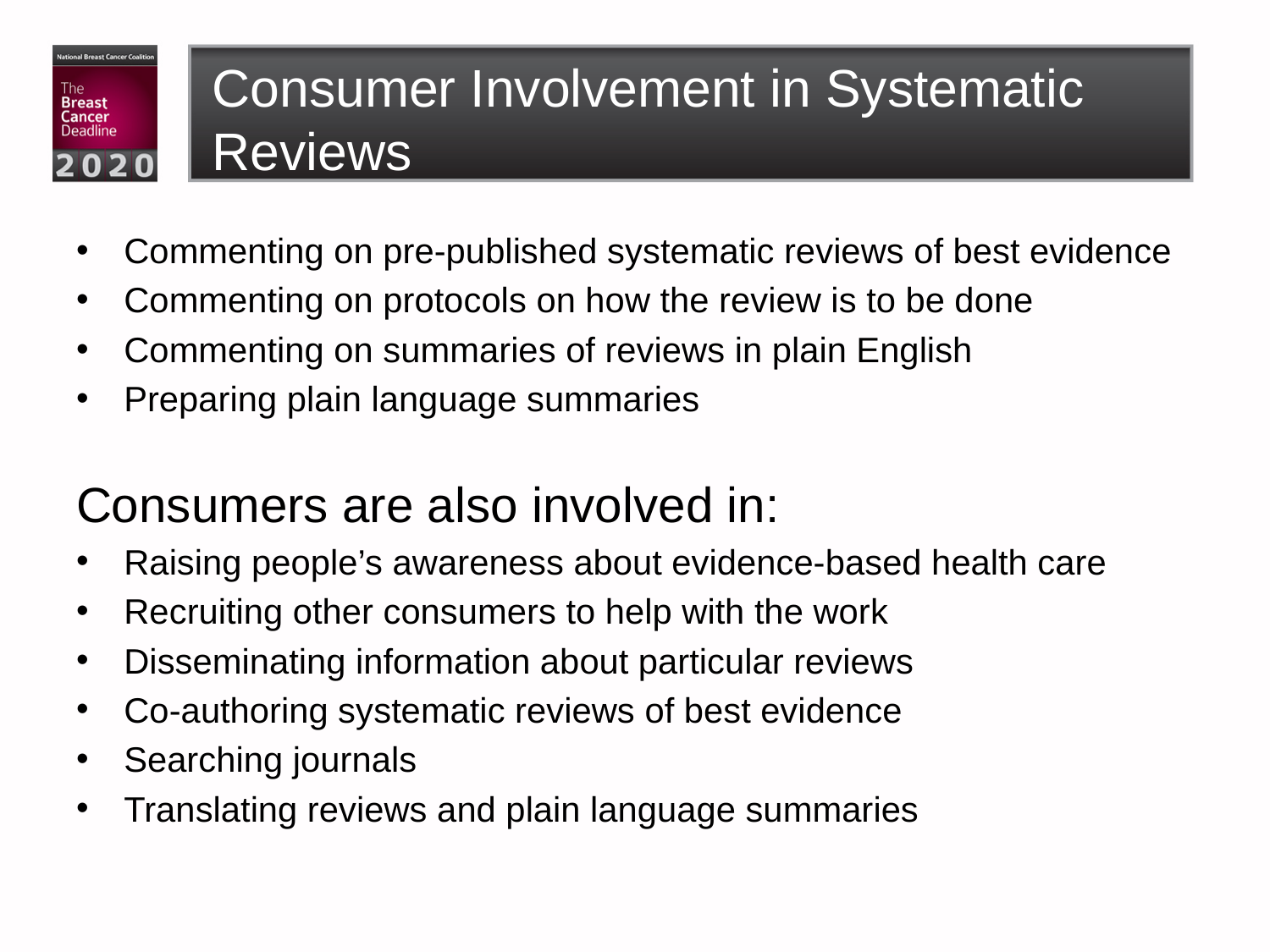

# Consumer Involvement in Systematic Reviews
Commenting on pre-published systematic reviews of best evidence
Commenting on protocols on how the review is to be done
Commenting on summaries of reviews in plain English
Preparing plain language summaries

Consumers are also involved in:
Raising people’s awareness about evidence-based health care
Recruiting other consumers to help with the work
Disseminating information about particular reviews
Co-authoring systematic reviews of best evidence
Searching journals
Translating reviews and plain language summaries